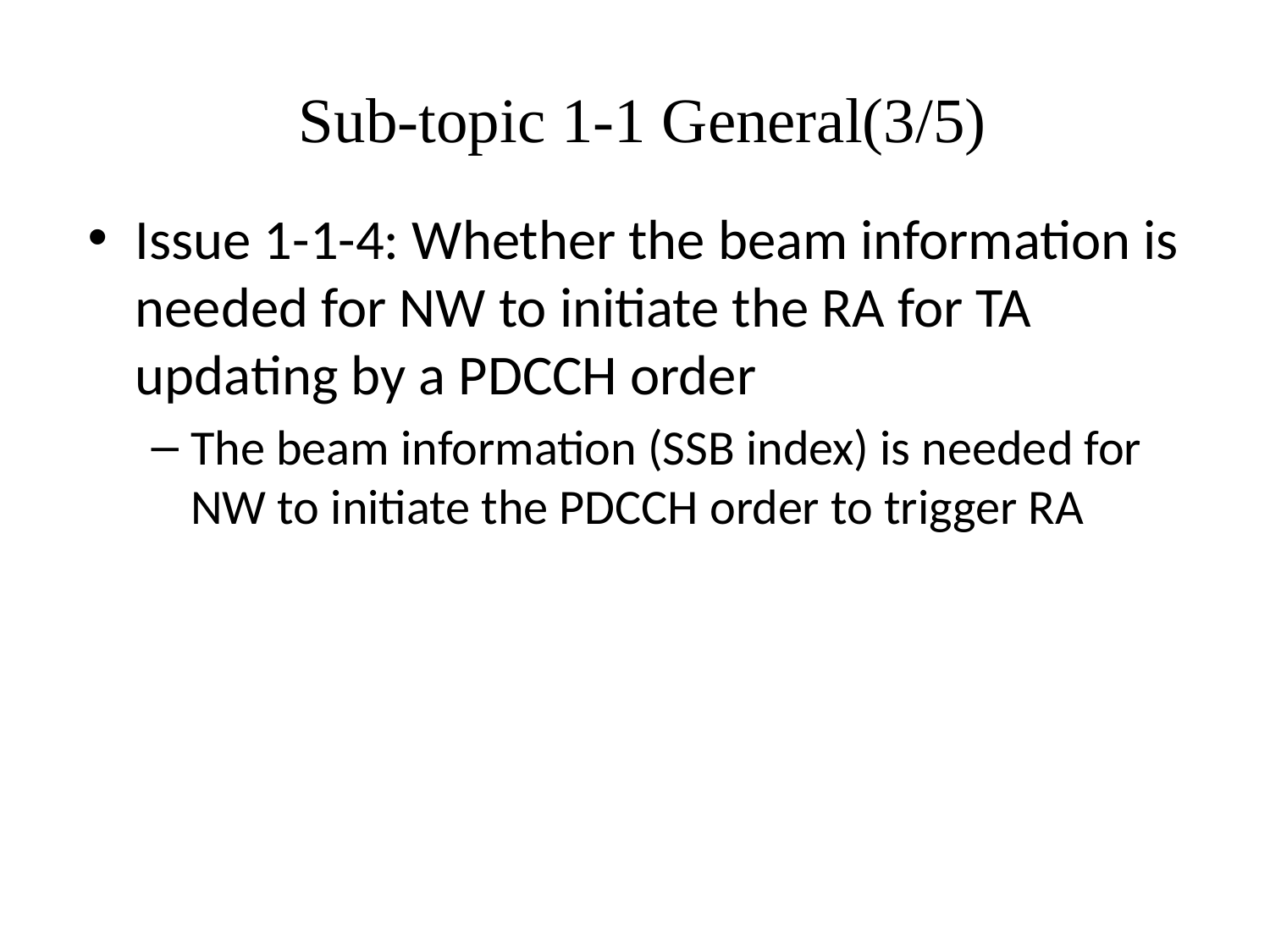

# Sub-topic 1-1 General(3/5)
Issue 1-1-4: Whether the beam information is needed for NW to initiate the RA for TA updating by a PDCCH order
The beam information (SSB index) is needed for NW to initiate the PDCCH order to trigger RA